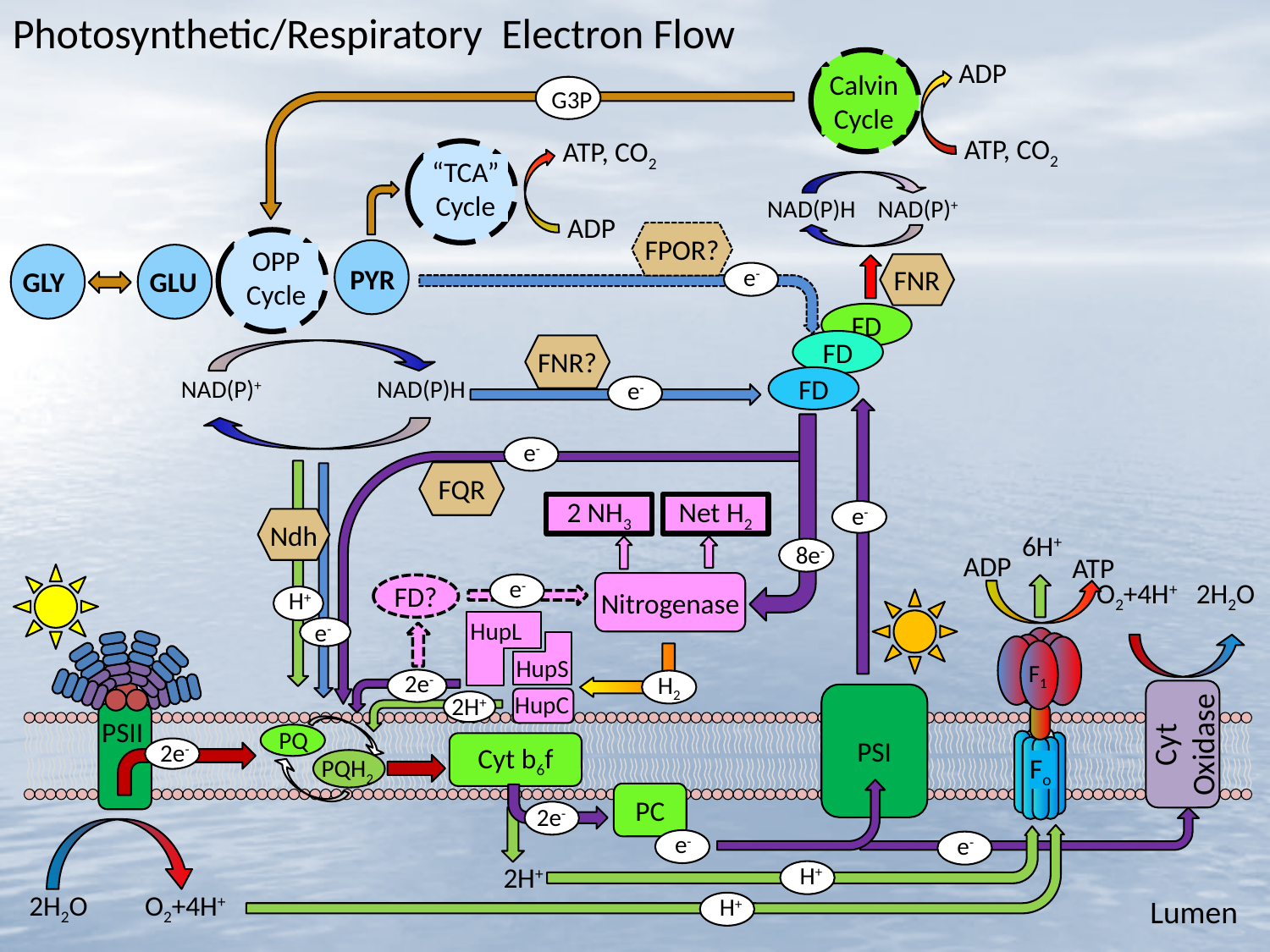

Photosynthetic/Respiratory  Electron Flow

ADP

ATP, CO2

Calvin Cycle

G3P

ATP, CO2

ADP

“TCA”
Cycle

NAD(P)H    NAD(P)+

FPOR?

OPP
Cycle

PYR

GLY

GLU
FNR

e-

FD
FD
FNR?

NAD(P)+                     NAD(P)H

FD
e-

e-

FQR

2 NH3
Net H2
e-

Ndh
6H+
8e-

ADP
ATP

e-

O2+4H+   2H2O
Nitrogenase
FD?

H+

HupL

HupS
HupC

e-

F1

PSII

2e-

H2

PSI
2H+

Cyt Oxidase

PQ

PQH2

2e-

Cyt b6f

Fo

PC

2e-

e-

e-

2H+
H+

2H2O         O2+4H+
H+

Lumen